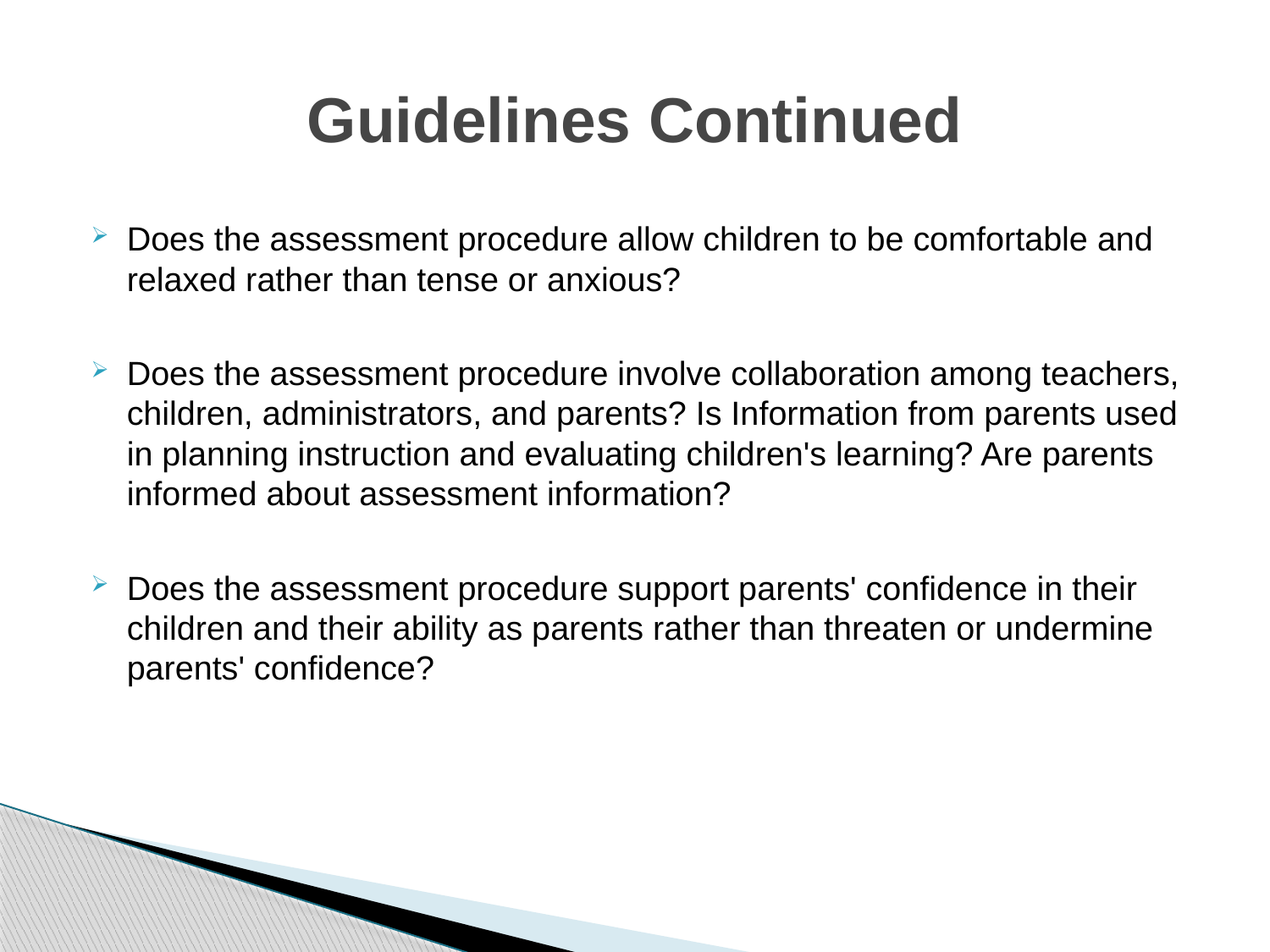

# Guidelines Continued
Does the assessment procedure allow children to be comfortable and relaxed rather than tense or anxious?

Does the assessment procedure involve collaboration among teachers, children, administrators, and parents? Is Information from parents used in planning instruction and evaluating children's learning? Are parents informed about assessment information?

Does the assessment procedure support parents' confidence in their children and their ability as parents rather than threaten or undermine parents' confidence?